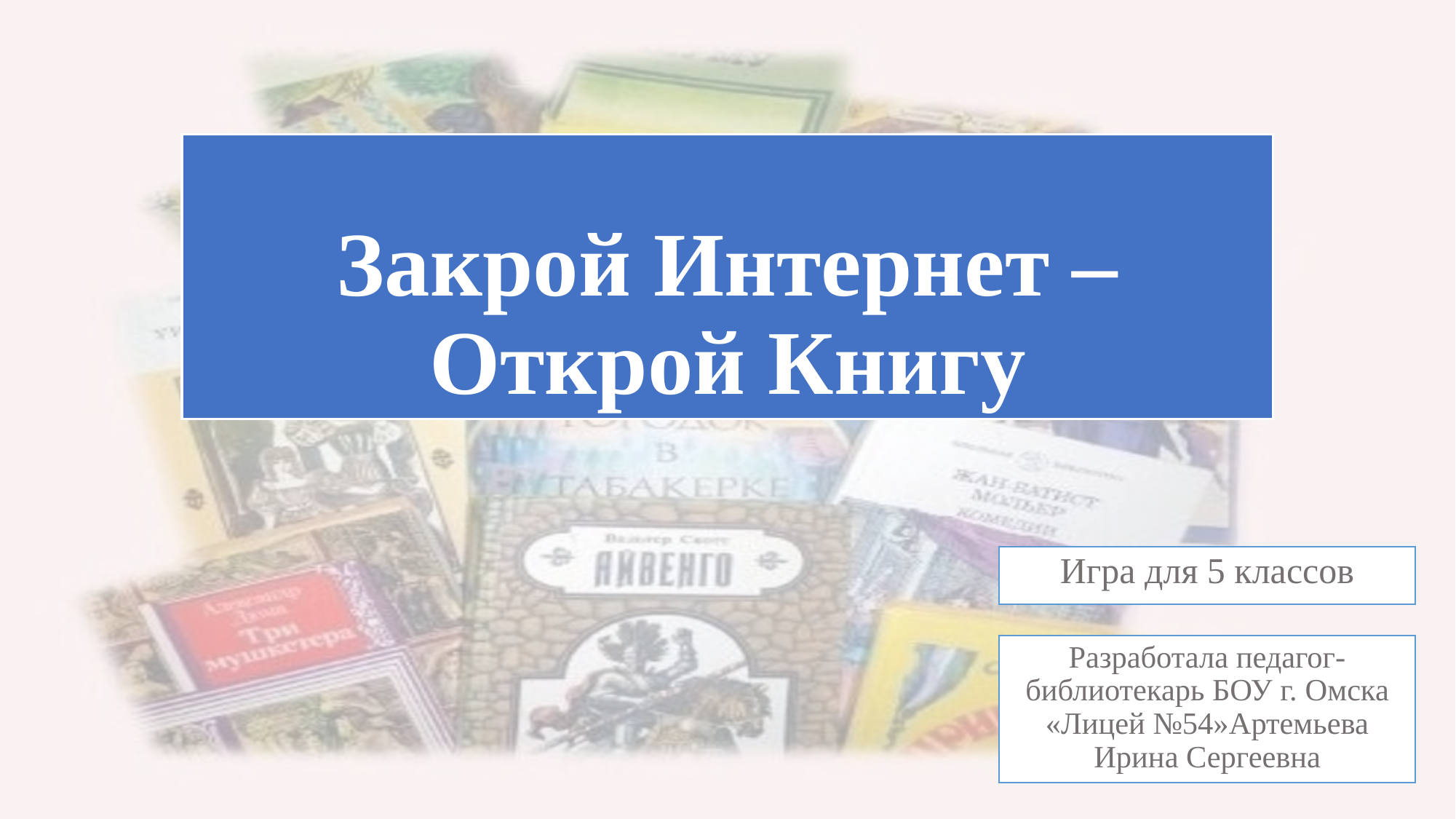

# Закрой Интернет – Открой Книгу
Игра для 5 классов
Разработала педагог-библиотекарь БОУ г. Омска «Лицей №54»Артемьева Ирина Сергеевна